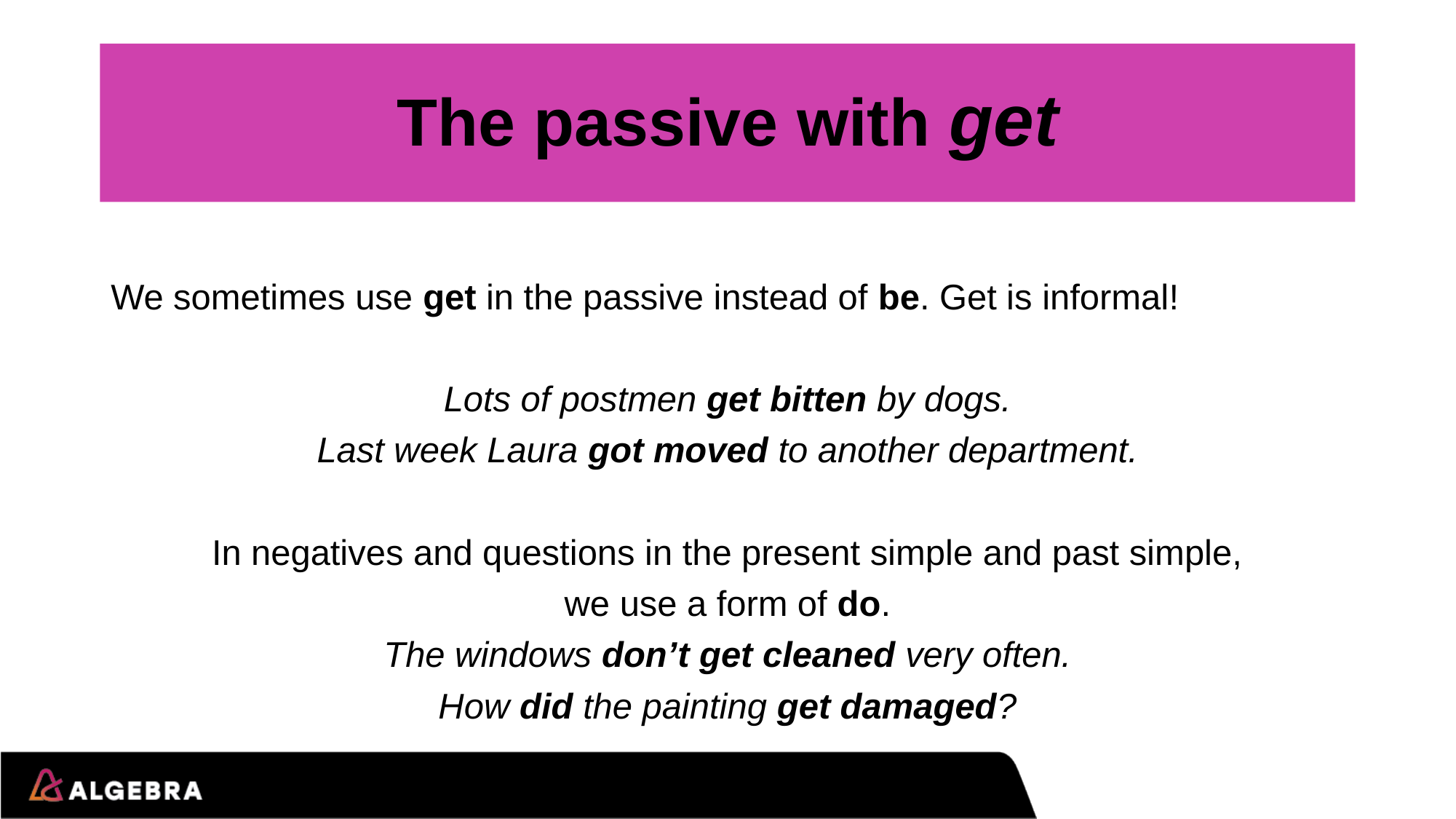

# The passive with get

We sometimes use get in the passive instead of be. Get is informal!

Lots of postmen get bitten by dogs.
Last week Laura got moved to another department.

In negatives and questions in the present simple and past simple,
we use a form of do.
The windows don’t get cleaned very often.
How did the painting get damaged?